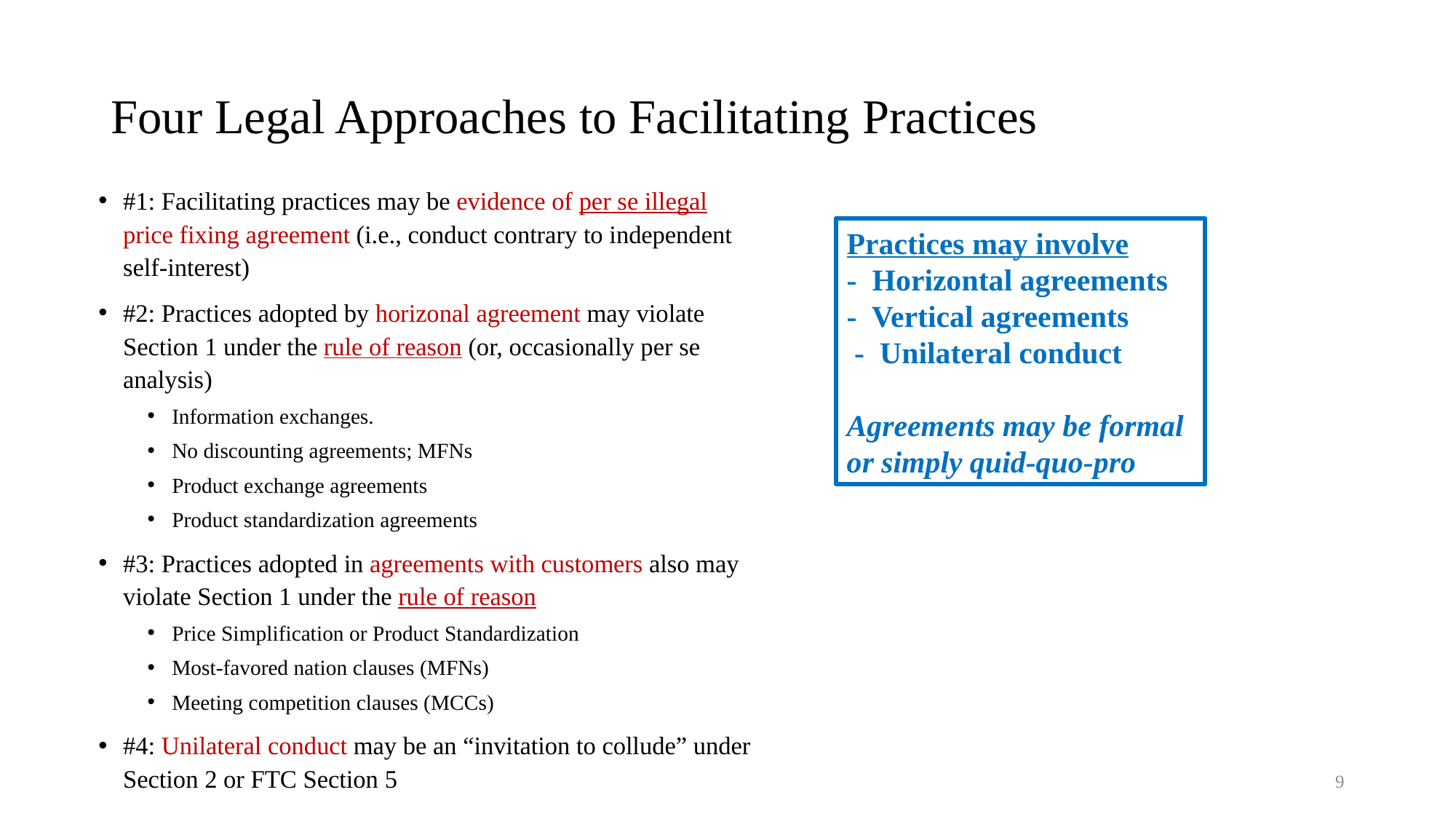

# Four Legal Approaches to Facilitating Practices
#1: Facilitating practices may be evidence of per se illegal price fixing agreement (i.e., conduct contrary to independent self-interest)
#2: Practices adopted by horizonal agreement may violate Section 1 under the rule of reason (or, occasionally per se analysis)
Information exchanges.
No discounting agreements; MFNs
Product exchange agreements
Product standardization agreements
#3: Practices adopted in agreements with customers also may violate Section 1 under the rule of reason
Price Simplification or Product Standardization
Most-favored nation clauses (MFNs)
Meeting competition clauses (MCCs)
#4: Unilateral conduct may be an “invitation to collude” under Section 2 or FTC Section 5

Practices may involve
-  Horizontal agreements
-  Vertical agreements
 -  Unilateral conduct

Agreements may be formal or simply quid-quo-pro
9